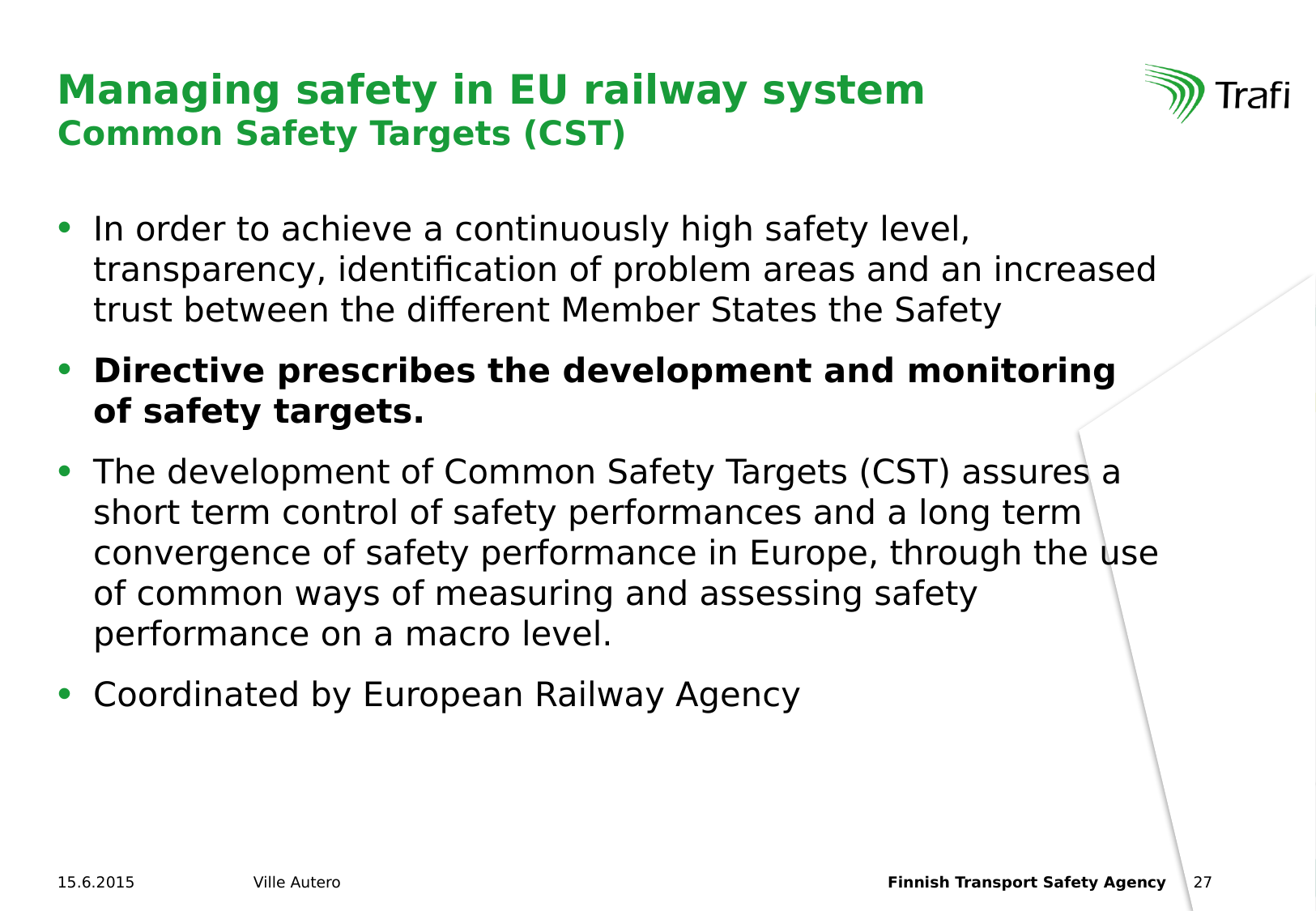

# Managing safety in EU railway system Common Safety Targets (CST)
In order to achieve a continuously high safety level, transparency, identification of problem areas and an increased trust between the different Member States the Safety
Directive prescribes the development and monitoring of safety targets.
The development of Common Safety Targets (CST) assures a short term control of safety performances and a long term convergence of safety performance in Europe, through the use of common ways of measuring and assessing safety performance on a macro level.
Coordinated by European Railway Agency

15.6.2015
Ville Autero
27